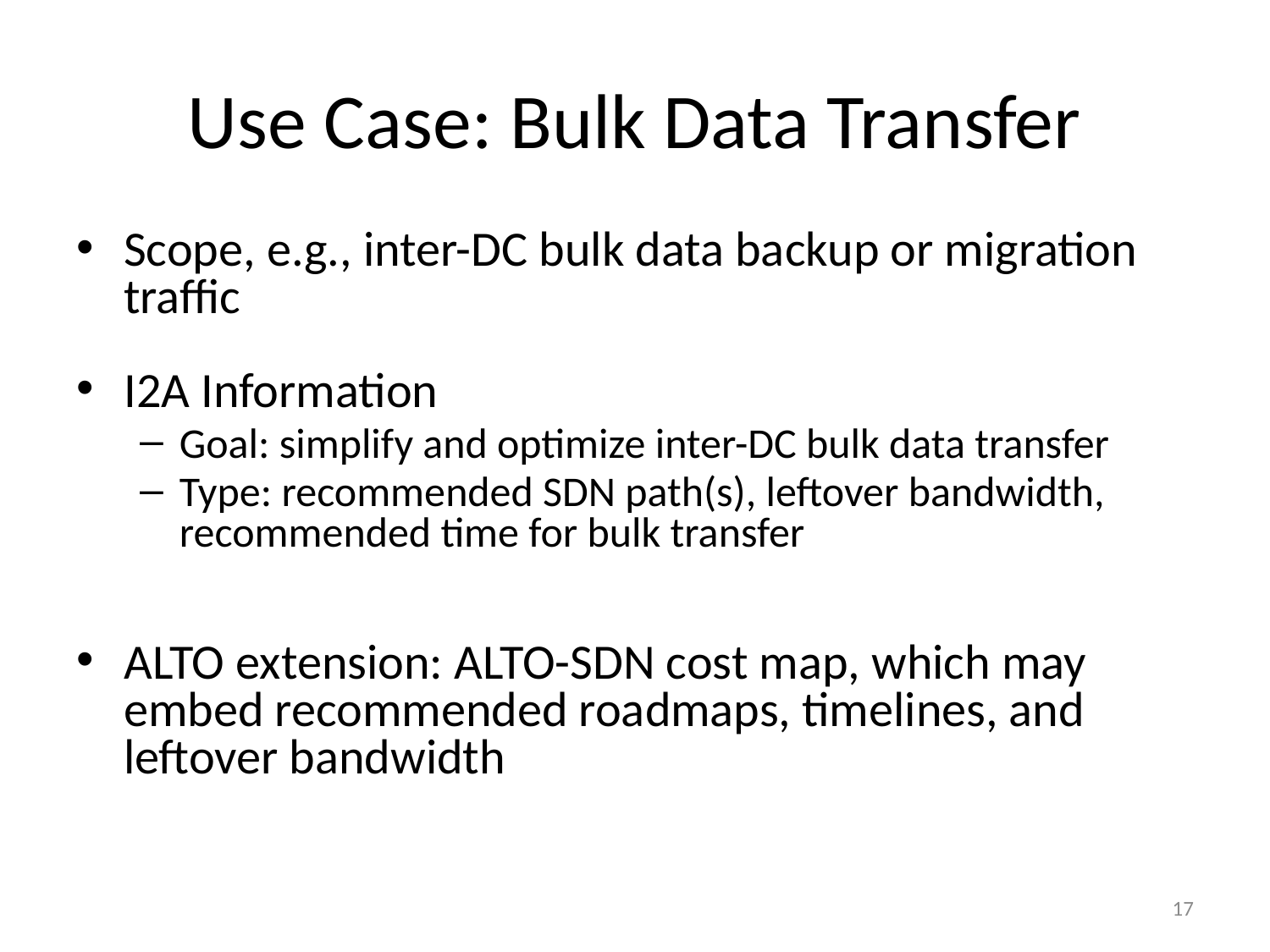

# Use Case: Bulk Data Transfer
Scope, e.g., inter-DC bulk data backup or migration traffic

I2A Information
Goal: simplify and optimize inter-DC bulk data transfer
Type: recommended SDN path(s), leftover bandwidth, recommended time for bulk transfer

ALTO extension: ALTO-SDN cost map, which may embed recommended roadmaps, timelines, and leftover bandwidth
17